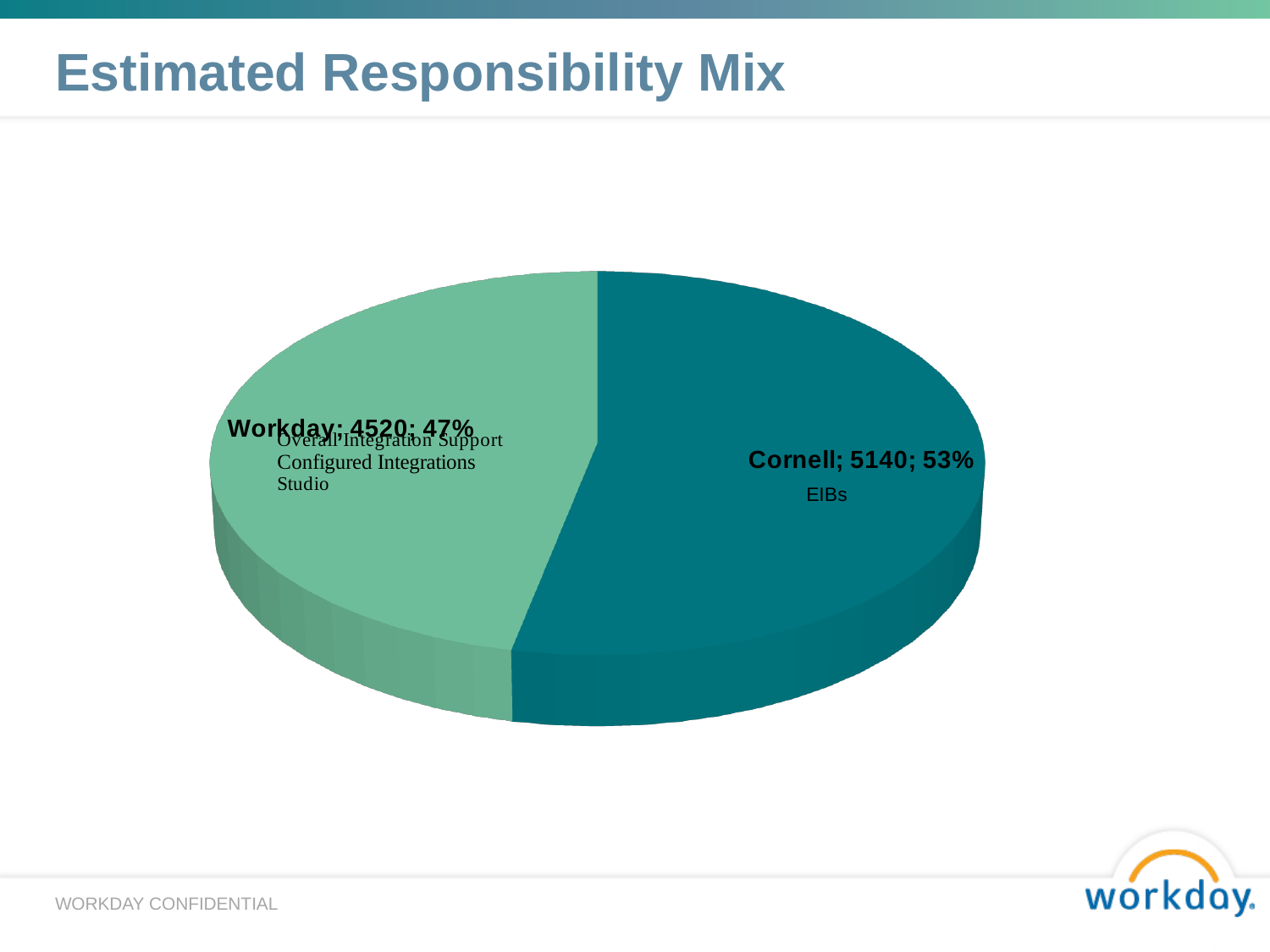

# Estimated Responsibility Mix

[unsupported chart]

EIBs
WORKDAY CONFIDENTIAL